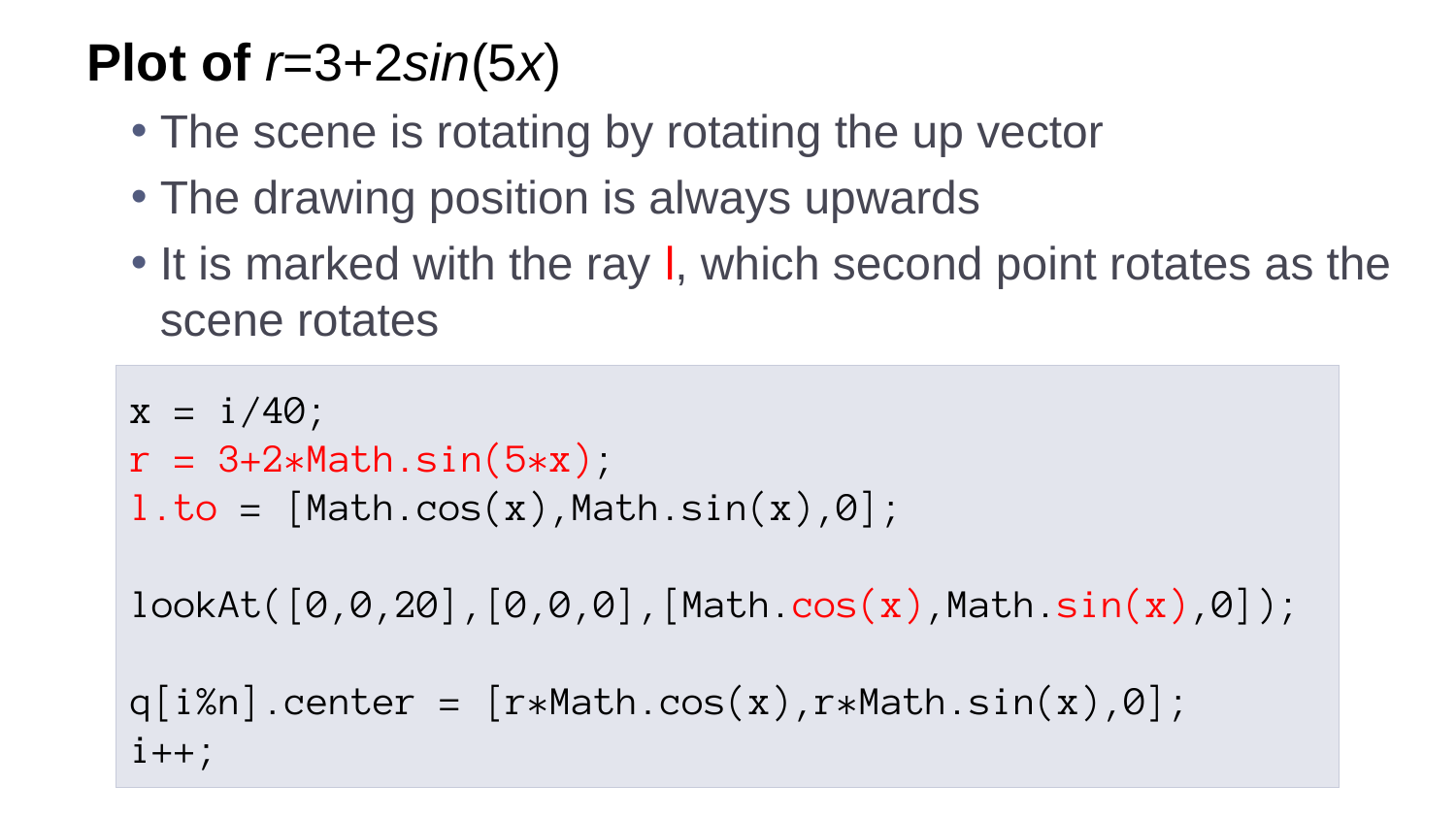

Plot of r=3+2sin(5x)
The scene is rotating by rotating the up vector
The drawing position is always upwards
It is marked with the ray l, which second point rotates as the scene rotates
x = i/40;
r = 3+2*Math.sin(5*x);
l.to = [Math.cos(x),Math.sin(x),0];

lookAt([0,0,20],[0,0,0],[Math.cos(x),Math.sin(x),0]);

q[i%n].center = [r*Math.cos(x),r*Math.sin(x),0];
i++;